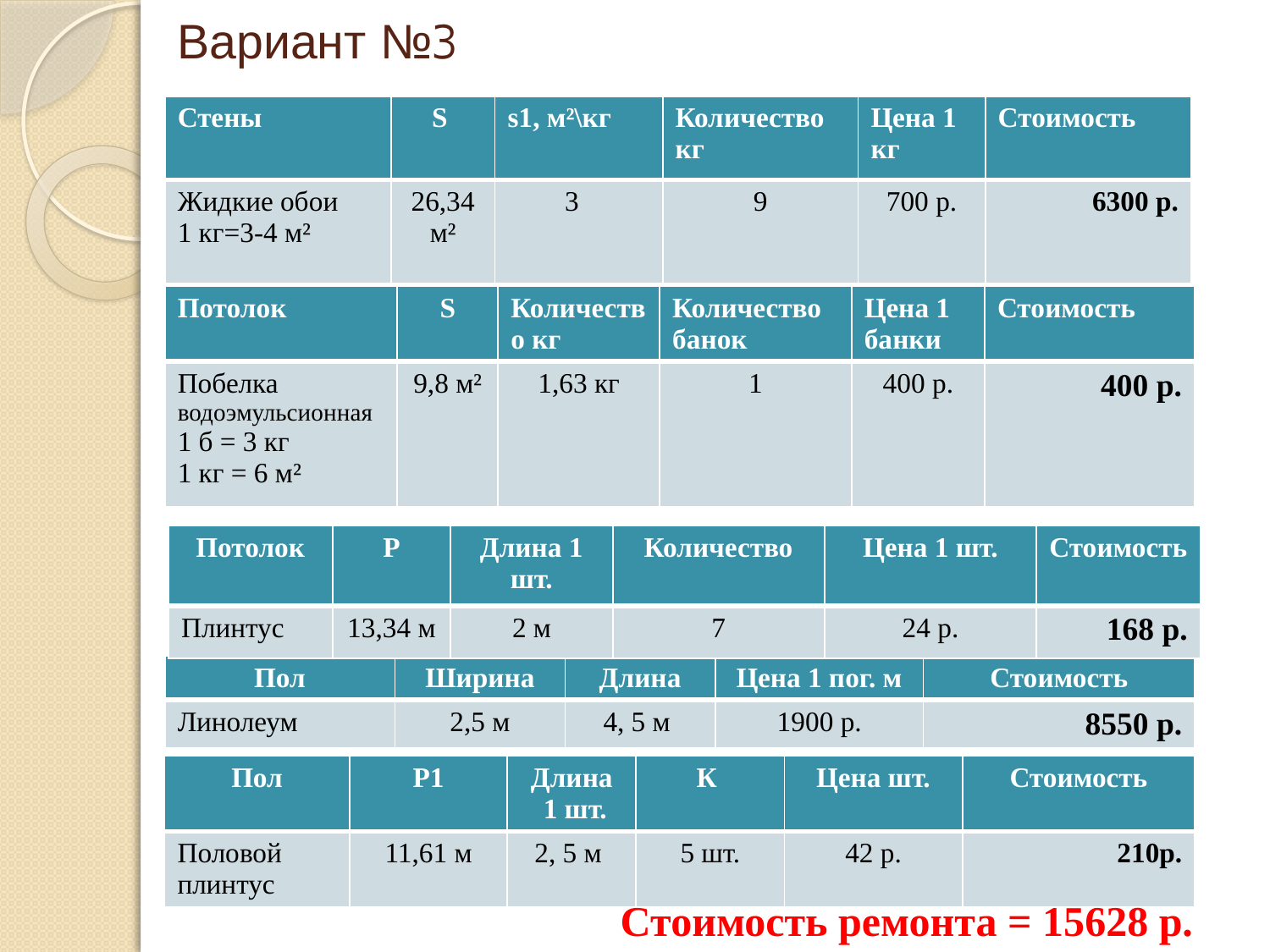

# Вариант №3
| Стены | S | s1, м²\кг | Количество кг | Цена 1 кг | Стоимость |
| --- | --- | --- | --- | --- | --- |
| Жидкие обои 1 кг=3-4 м² | 26,34 м² | 3 | 9 | 700 р. | 6300 р. |
| Потолок | S | Количество кг | Количество банок | Цена 1 банки | Стоимость |
| --- | --- | --- | --- | --- | --- |
| Побелка водоэмульсионная 1 б = 3 кг 1 кг = 6 м² | 9,8 м² | 1,63 кг | 1 | 400 р. | 400 р. |
| Потолок | Р | Длина 1 шт. | Количество | Цена 1 шт. | Стоимость |
| --- | --- | --- | --- | --- | --- |
| Плинтус | 13,34 м | 2 м | 7 | 24 р. | 168 р. |
| Пол | Ширина | Длина | Цена 1 пог. м | Стоимость |
| --- | --- | --- | --- | --- |
| Линолеум | 2,5 м | 4, 5 м | 1900 р. | 8550 р. |
| Пол | Р1 | Длина 1 шт. | К | Цена шт. | Стоимость |
| --- | --- | --- | --- | --- | --- |
| Половой плинтус | 11,61 м | 2, 5 м | 5 шт. | 42 р. | 210р. |
Стоимость ремонта = 15628 р.